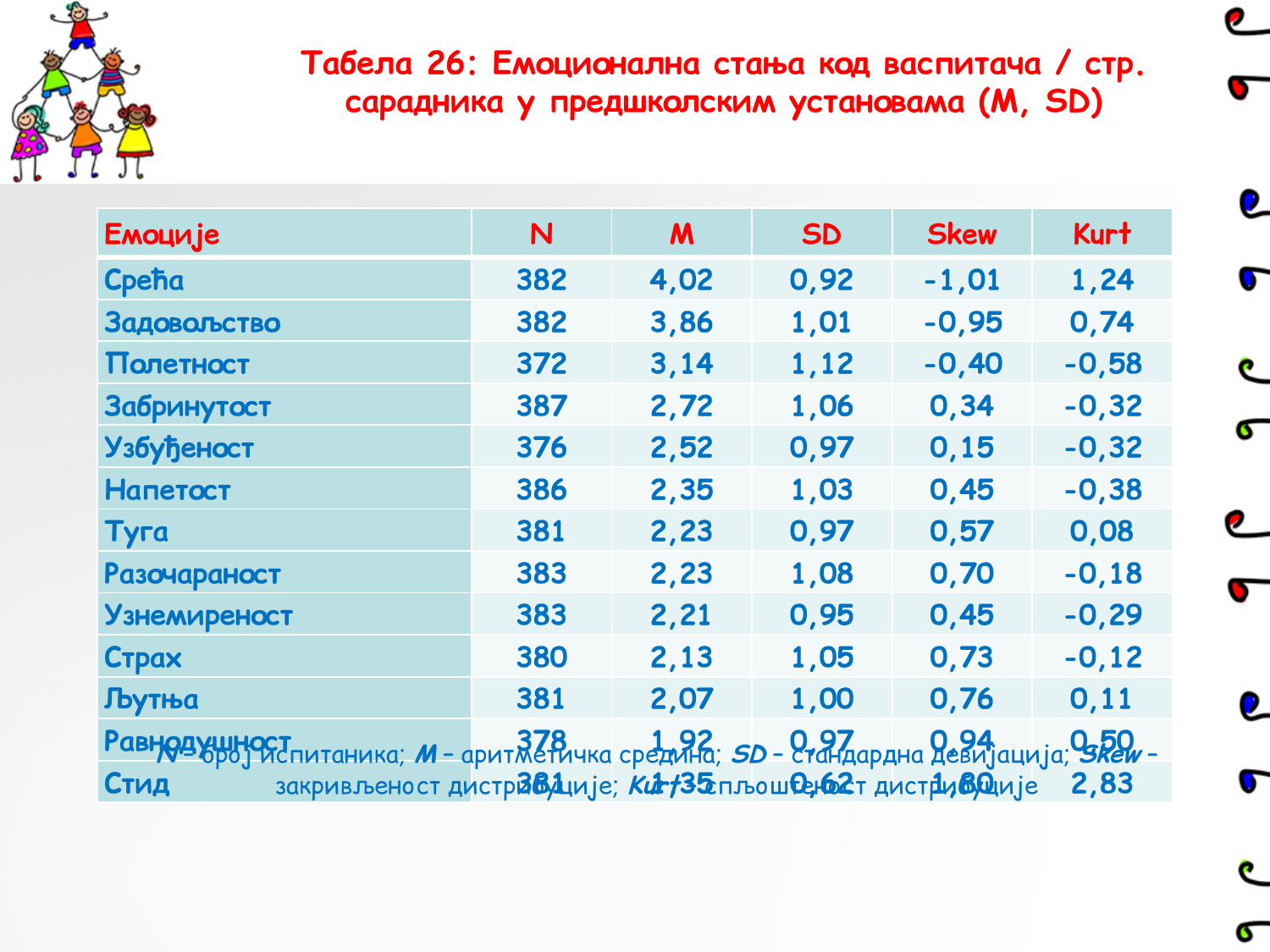

Табела 26: Емоционална стања код васпитача / стр. сарадника у предшколским установама (М, SD)
| Емоције | N | М | SD | Skew | Kurt |
| --- | --- | --- | --- | --- | --- |
| Срећа | 382 | 4,02 | 0,92 | -1,01 | 1,24 |
| Задовољство | 382 | 3,86 | 1,01 | -0,95 | 0,74 |
| Полетност | 372 | 3,14 | 1,12 | -0,40 | -0,58 |
| Забринутост | 387 | 2,72 | 1,06 | 0,34 | -0,32 |
| Узбуђеност | 376 | 2,52 | 0,97 | 0,15 | -0,32 |
| Напетост | 386 | 2,35 | 1,03 | 0,45 | -0,38 |
| Туга | 381 | 2,23 | 0,97 | 0,57 | 0,08 |
| Разочараност | 383 | 2,23 | 1,08 | 0,70 | -0,18 |
| Узнемиреност | 383 | 2,21 | 0,95 | 0,45 | -0,29 |
| Страх | 380 | 2,13 | 1,05 | 0,73 | -0,12 |
| Љутња | 381 | 2,07 | 1,00 | 0,76 | 0,11 |
| Равнодушност | 378 | 1,92 | 0,97 | 0,94 | 0,50 |
| Стид | 381 | 1,35 | 0,62 | 1,80 | 2,83 |
N – број испитаника; M – аритметичка средина; SD – стандардна девијација; Skew – закривљеност дистрибуције; Kurt – спљоштеност дистрибуције